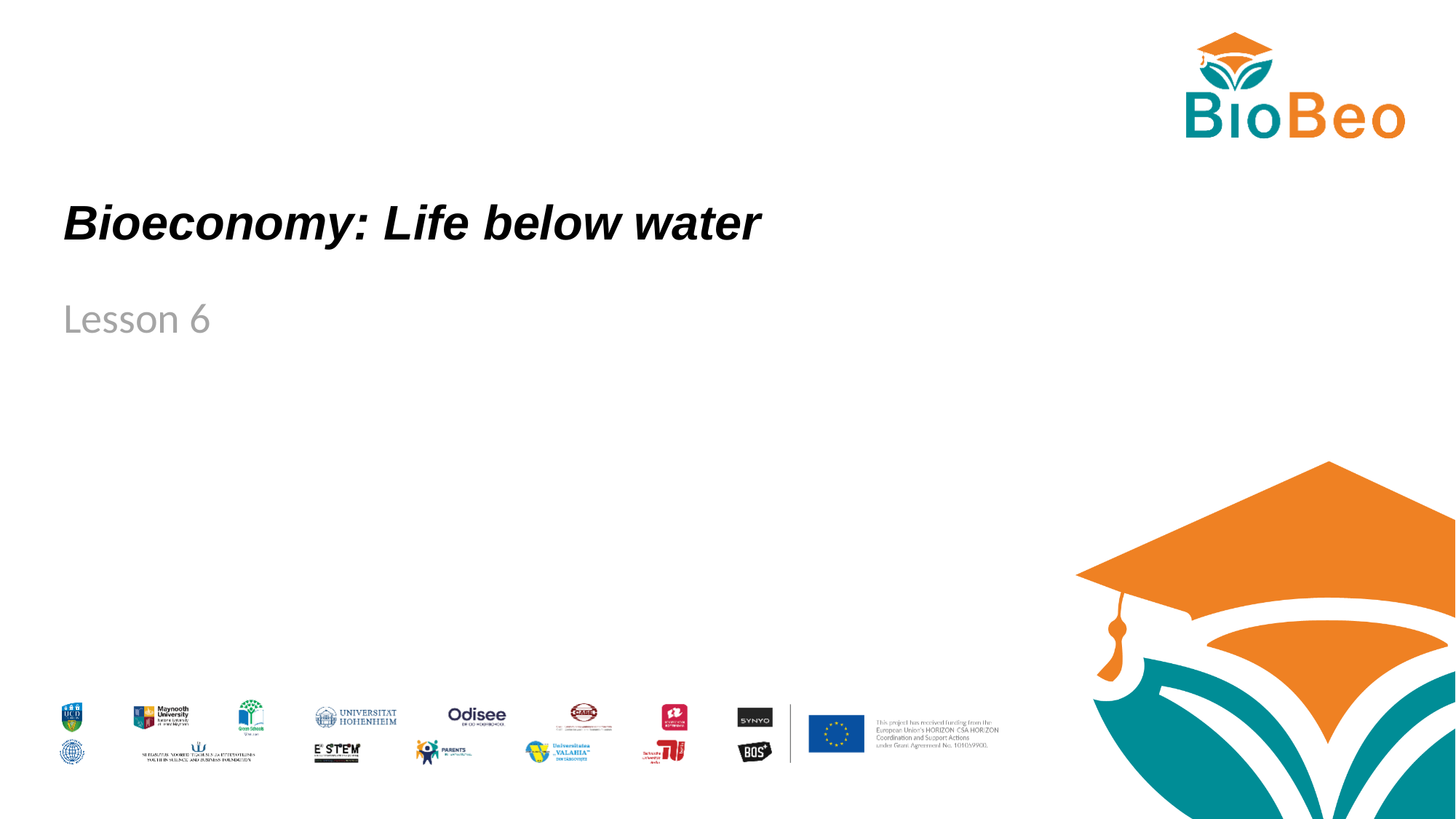

# Bioeconomy: Life below water
Lesson 6